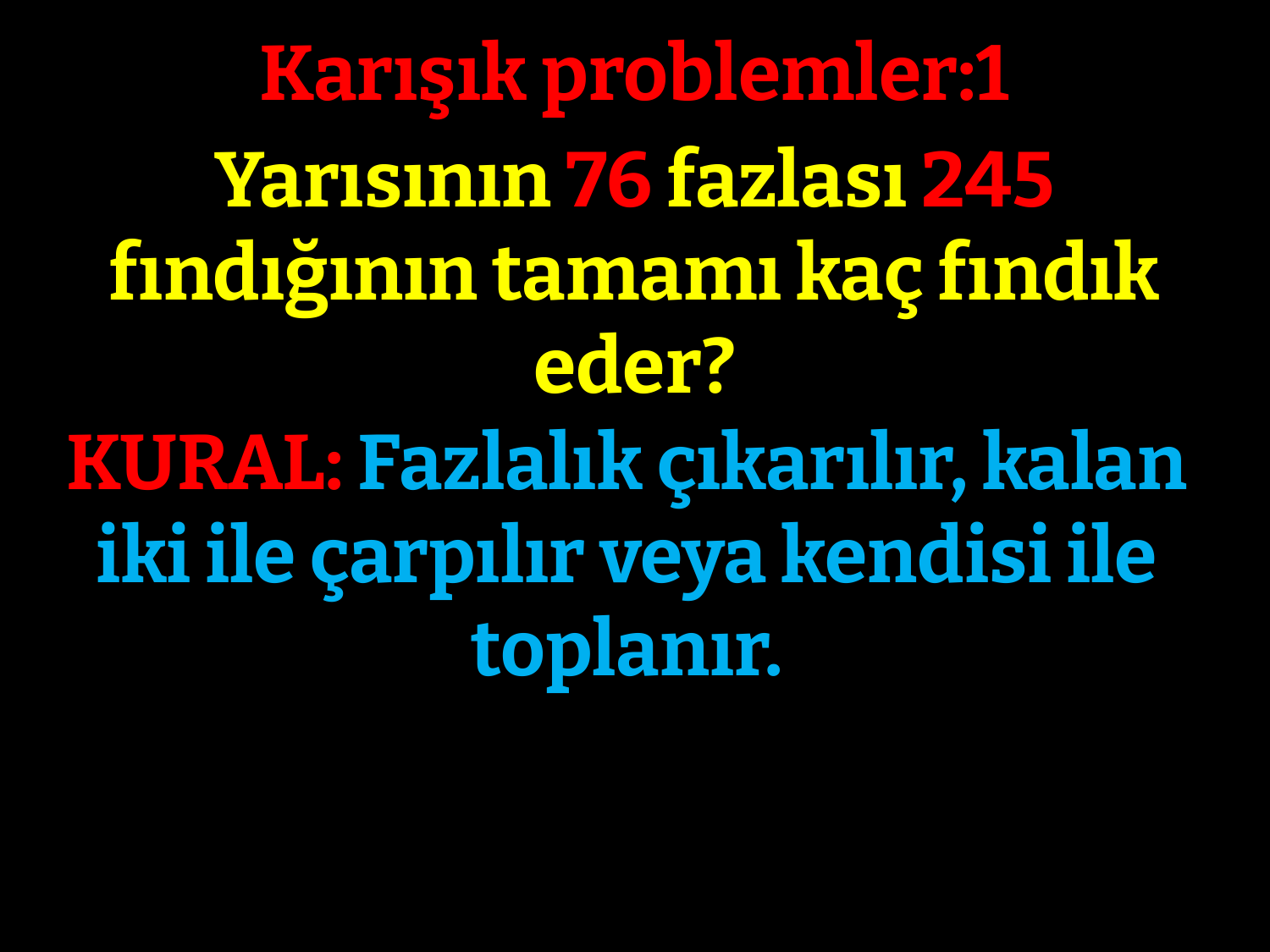

Karışık problemler:1
Yarısının 76 fazlası 245 fındığının tamamı kaç fındık eder?
#
KURAL: Fazlalık çıkarılır, kalan iki ile çarpılır veya kendisi ile toplanır.